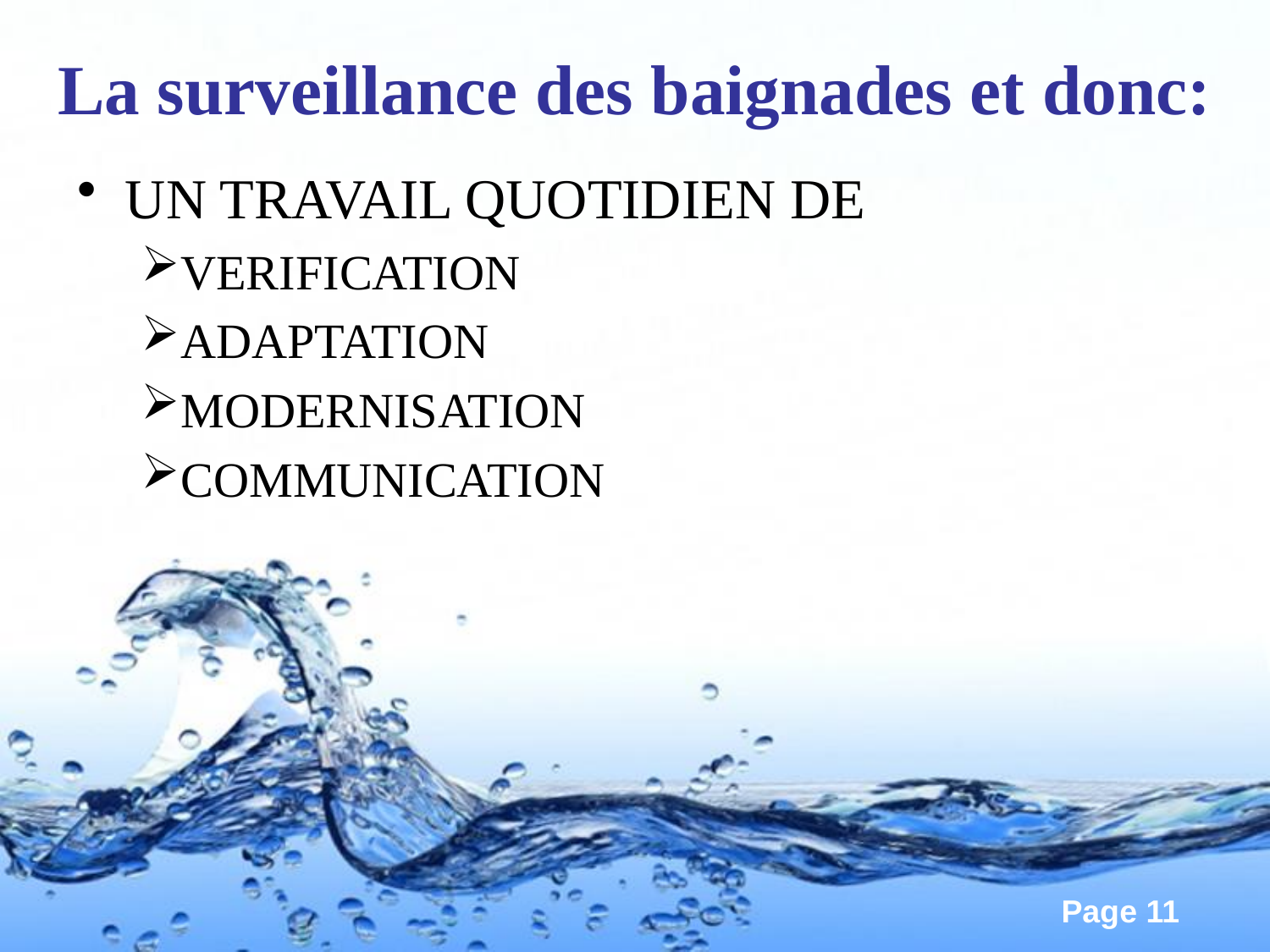

# La surveillance des baignades et donc:
UN TRAVAIL QUOTIDIEN DE
VERIFICATION
ADAPTATION
MODERNISATION
COMMUNICATION